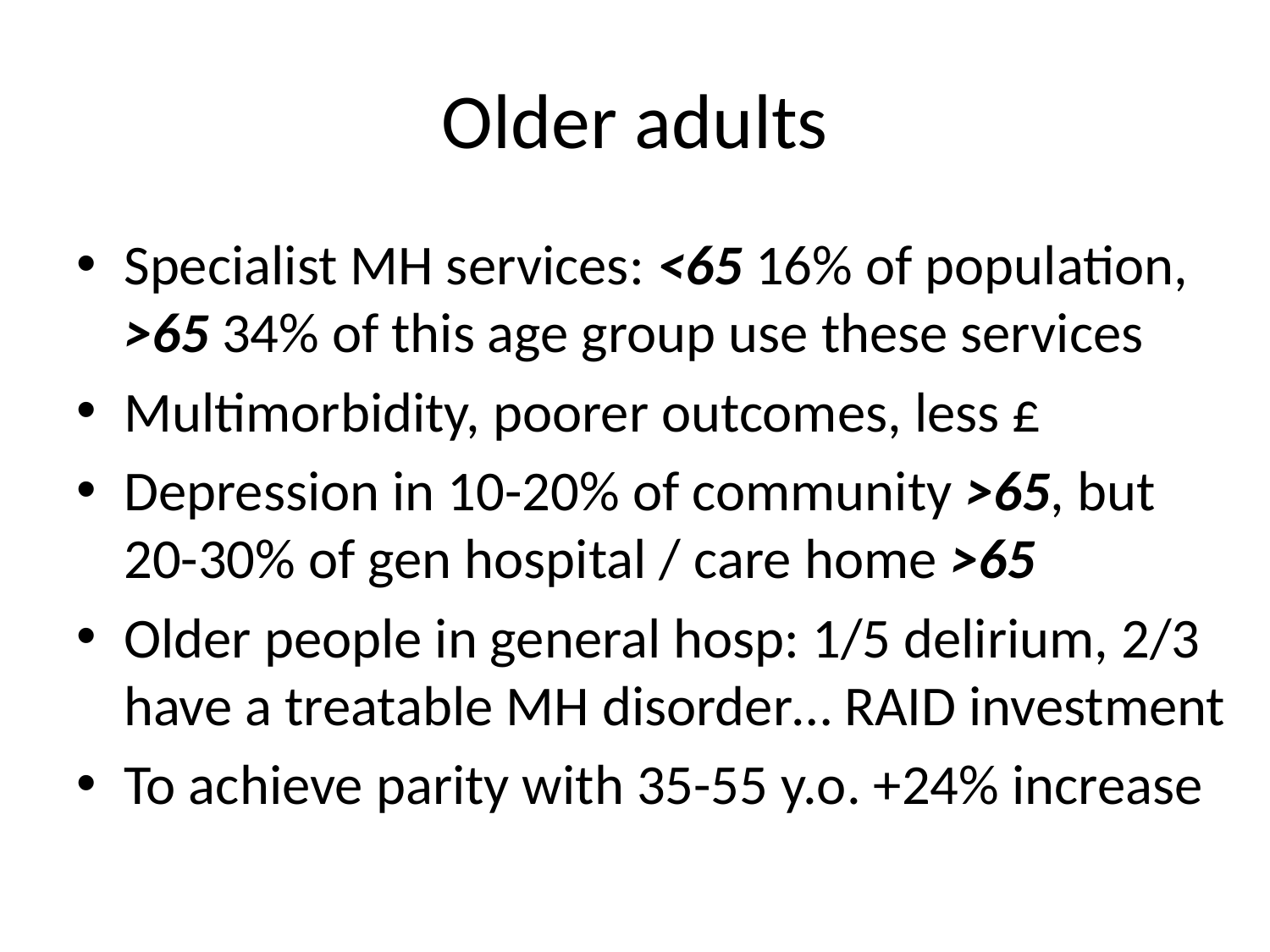

# Older adults
Specialist MH services: <65 16% of population, >65 34% of this age group use these services
Multimorbidity, poorer outcomes, less £
Depression in 10-20% of community >65, but 20-30% of gen hospital / care home >65
Older people in general hosp: 1/5 delirium, 2/3 have a treatable MH disorder… RAID investment
To achieve parity with 35-55 y.o. +24% increase